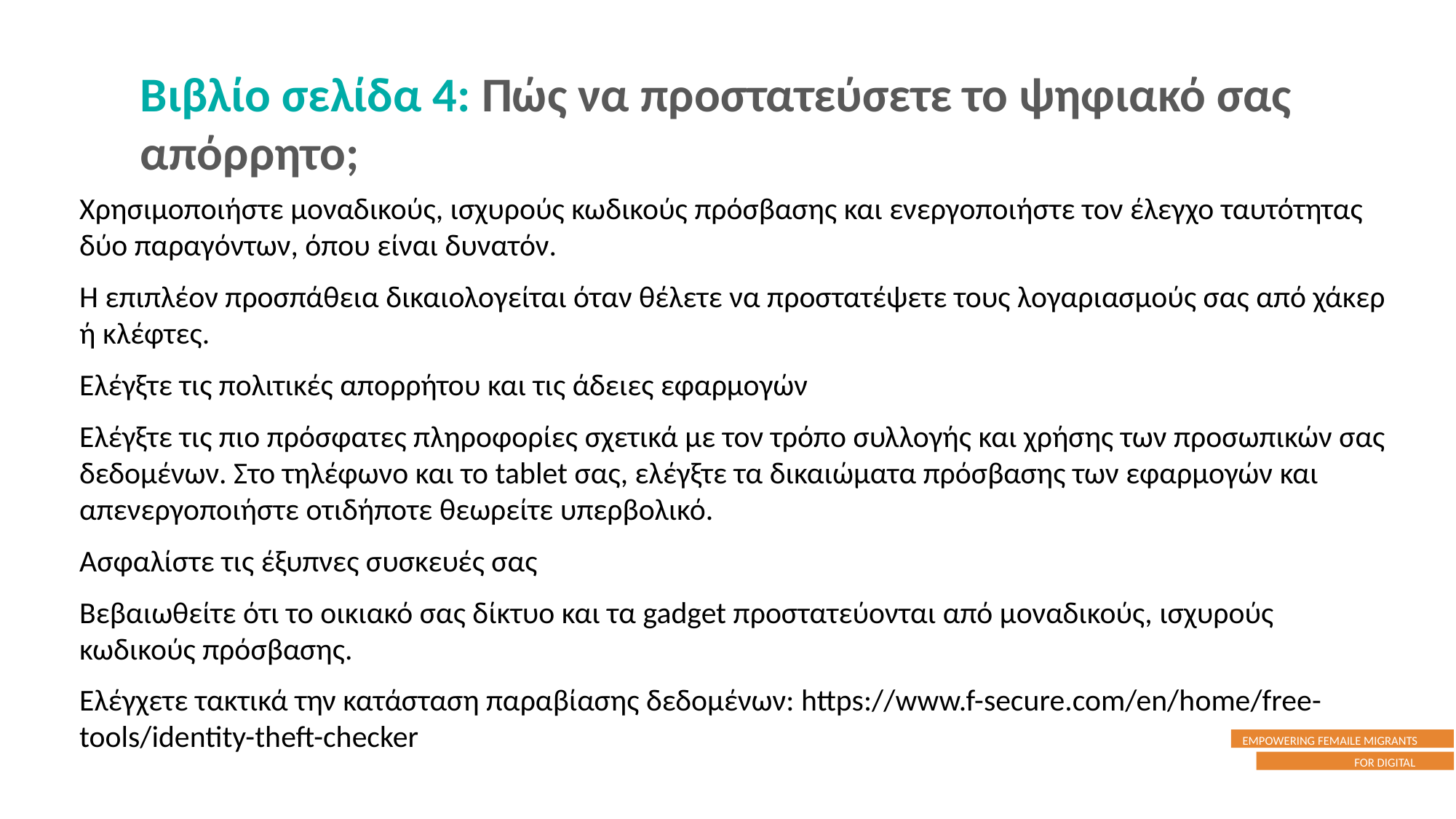

Βιβλίο σελίδα 4: Πώς να προστατεύσετε το ψηφιακό σας απόρρητο;
Χρησιμοποιήστε μοναδικούς, ισχυρούς κωδικούς πρόσβασης και ενεργοποιήστε τον έλεγχο ταυτότητας δύο παραγόντων, όπου είναι δυνατόν.
Η επιπλέον προσπάθεια δικαιολογείται όταν θέλετε να προστατέψετε τους λογαριασμούς σας από χάκερ ή κλέφτες.
Ελέγξτε τις πολιτικές απορρήτου και τις άδειες εφαρμογών
Ελέγξτε τις πιο πρόσφατες πληροφορίες σχετικά με τον τρόπο συλλογής και χρήσης των προσωπικών σας δεδομένων. Στο τηλέφωνο και το tablet σας, ελέγξτε τα δικαιώματα πρόσβασης των εφαρμογών και απενεργοποιήστε οτιδήποτε θεωρείτε υπερβολικό.
Ασφαλίστε τις έξυπνες συσκευές σας
Βεβαιωθείτε ότι το οικιακό σας δίκτυο και τα gadget προστατεύονται από μοναδικούς, ισχυρούς κωδικούς πρόσβασης.
Ελέγχετε τακτικά την κατάσταση παραβίασης δεδομένων: https://www.f-secure.com/en/home/free-tools/identity-theft-checker